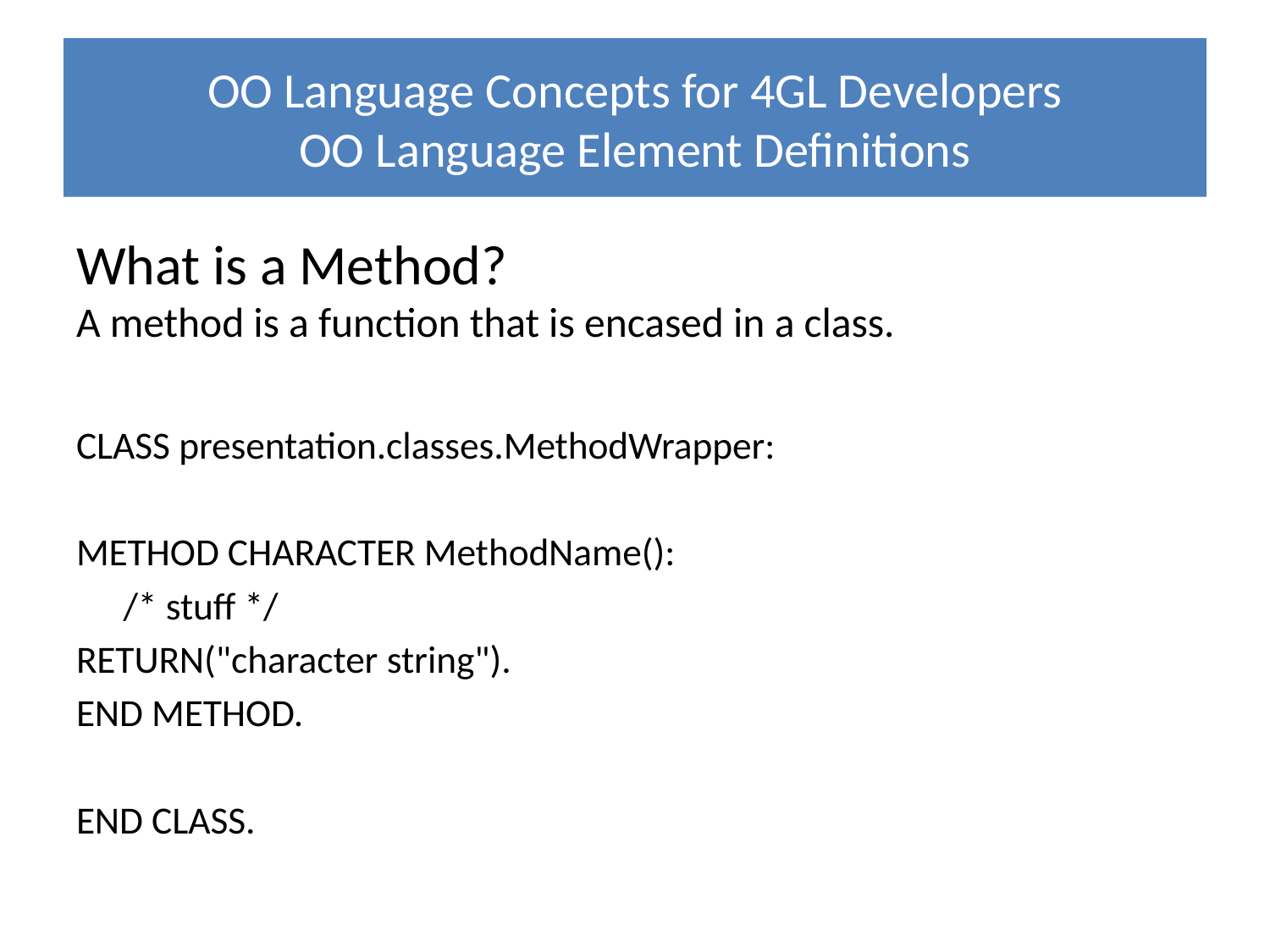

# OO Language Concepts for 4GL Developers OO Language Element Definitions
What is a Method?
A method is a function that is encased in a class.

CLASS presentation.classes.MethodWrapper:

METHOD CHARACTER MethodName():
	/* stuff */
RETURN("character string").
END METHOD.

END CLASS.